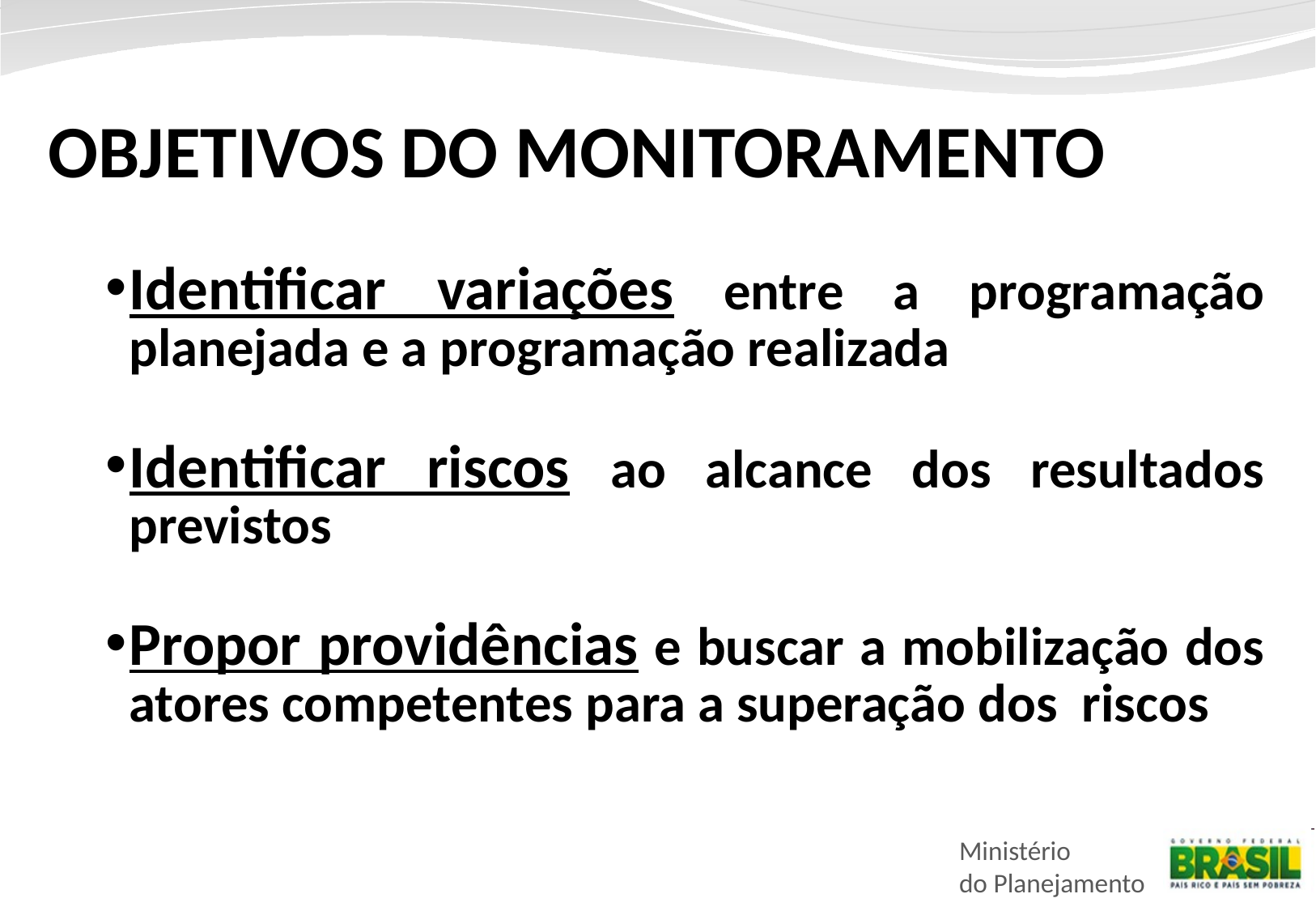

OBJETIVOS DO MONITORAMENTO
Identificar variações entre a programação planejada e a programação realizada
Identificar riscos ao alcance dos resultados previstos
Propor providências e buscar a mobilização dos atores competentes para a superação dos  riscos